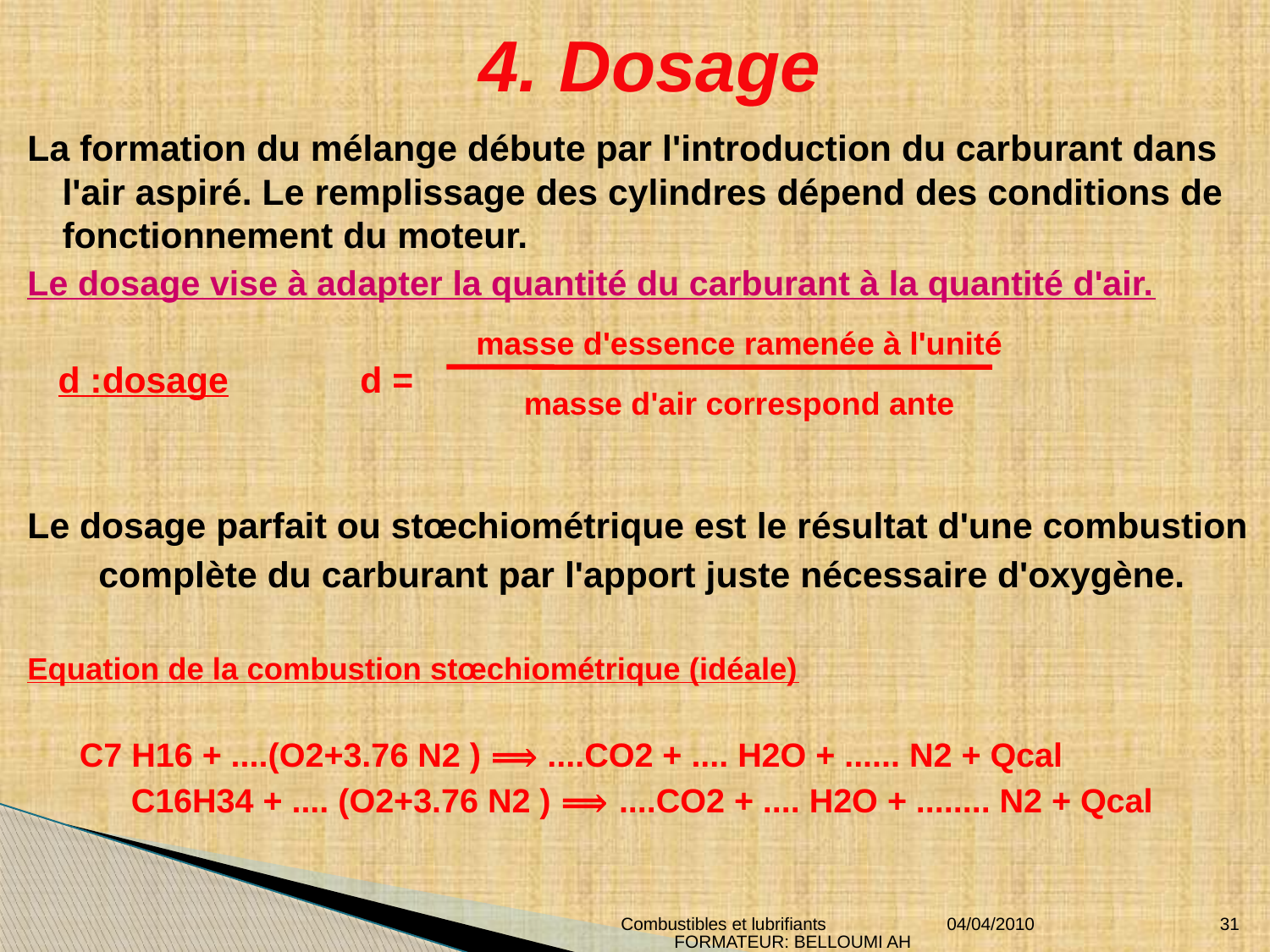

# 4. Dosage
La formation du mélange débute par l'introduction du carburant dans l'air aspiré. Le remplissage des cylindres dépend des conditions de fonctionnement du moteur.
Le dosage vise à adapter la quantité du carburant à la quantité d'air.

   d :dosage             d =

Le dosage parfait ou stœchiométrique est le résultat d'une combustion
       complète du carburant par l'apport juste nécessaire d'oxygène.

Equation de la combustion stœchiométrique (idéale)

      C7 H16 + ....(O2+3.76 N2 ) ⟹ ....CO2 + .... H2O + ...... N2 + Qcal
C16H34 + .... (O2+3.76 N2 ) ⟹ ....CO2 + .... H2O + ........ N2 + Qcal
masse d'essence ramenée à l'unité
masse d'air correspond ante
Combustibles et lubrifiants                              FORMATEUR: BELLOUMI AHMED
04/04/2010
31